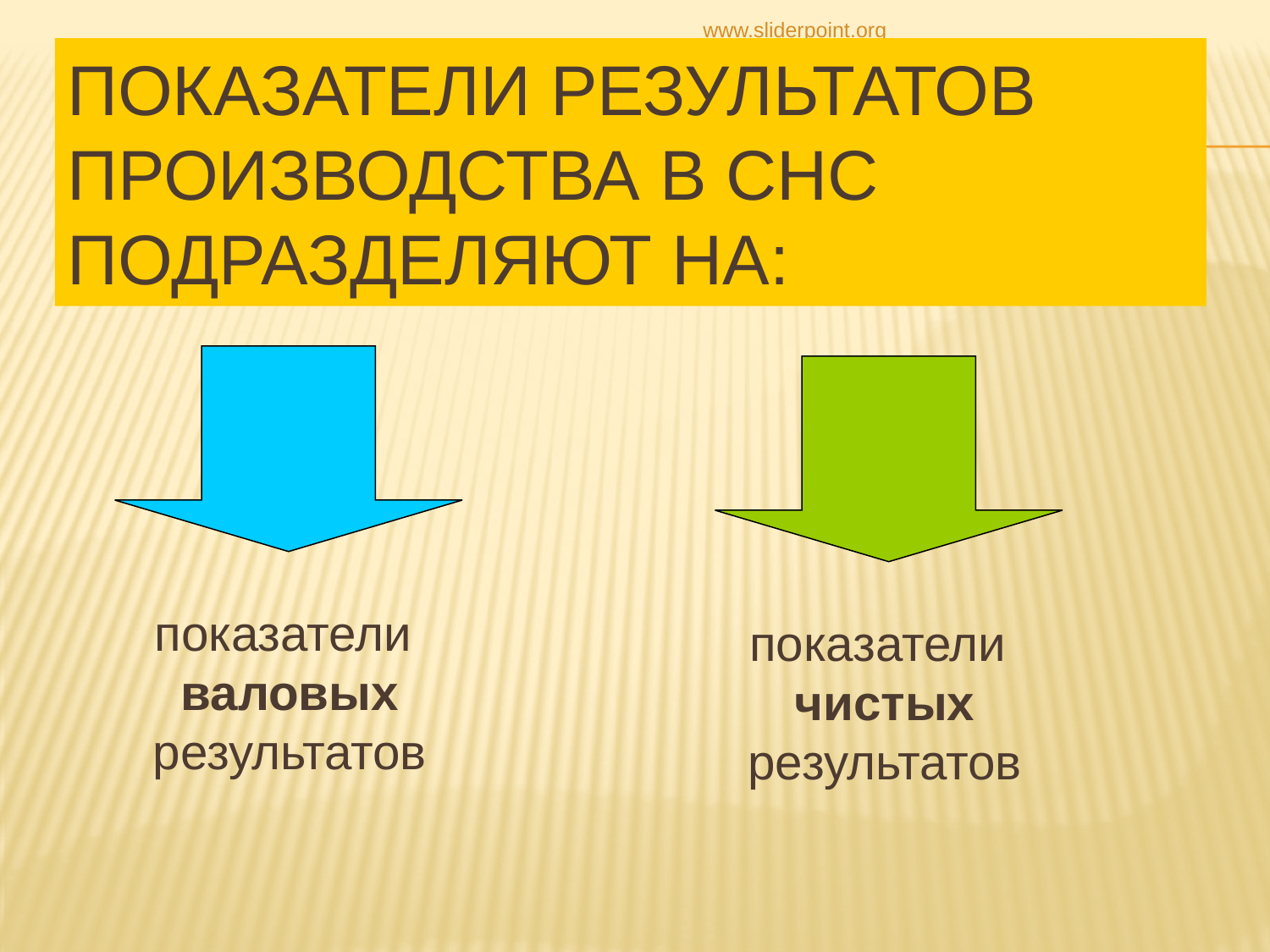

www.sliderpoint.org
# Показатели результатов производства в СНС подразделяют на:

показатели
валовых результатов
показатели
чистых результатов